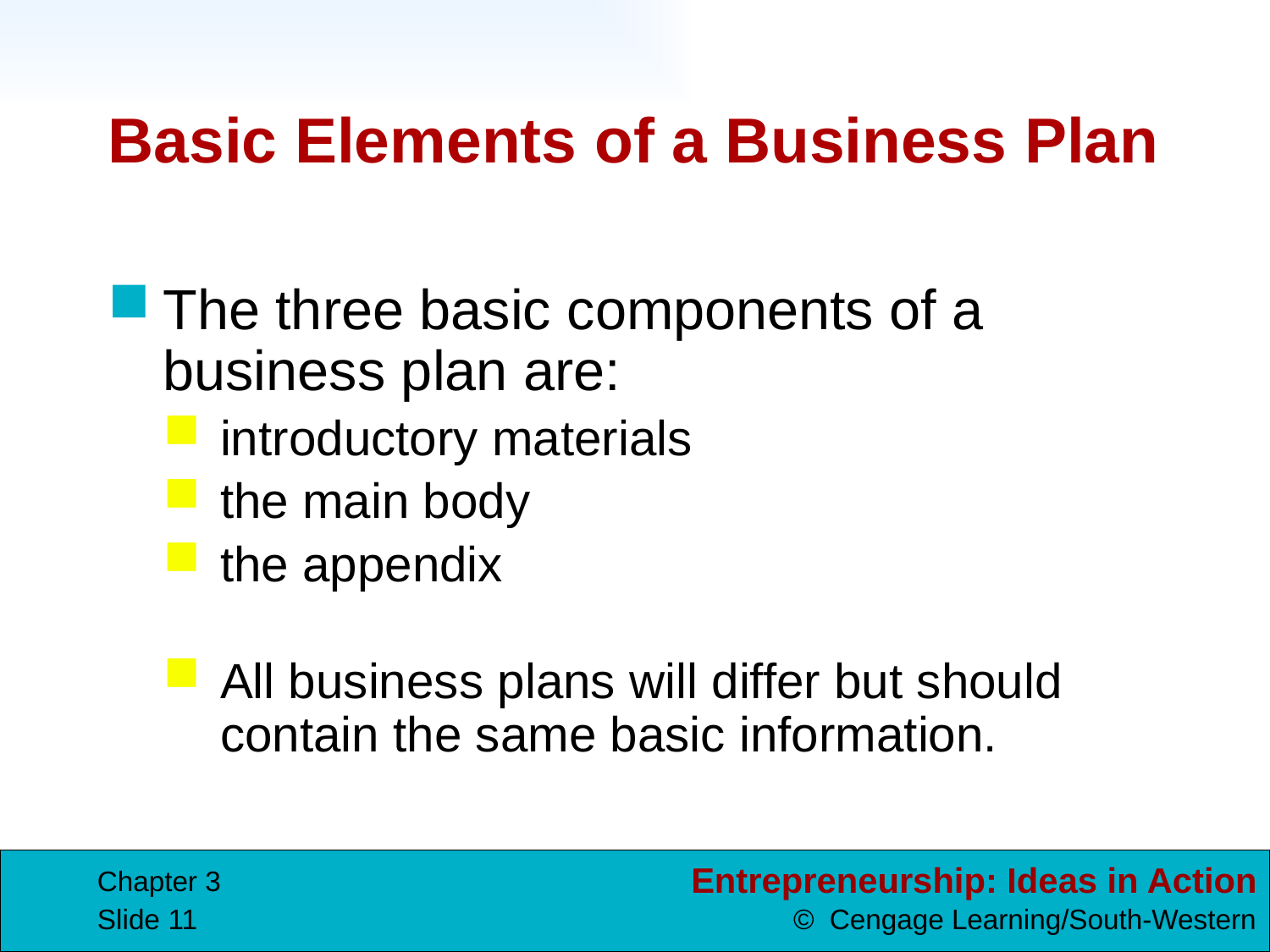

# Basic Elements of a Business Plan
The three basic components of a business plan are:
introductory materials
the main body
the appendix
All business plans will differ but should contain the same basic information.
Chapter 3
Slide 11